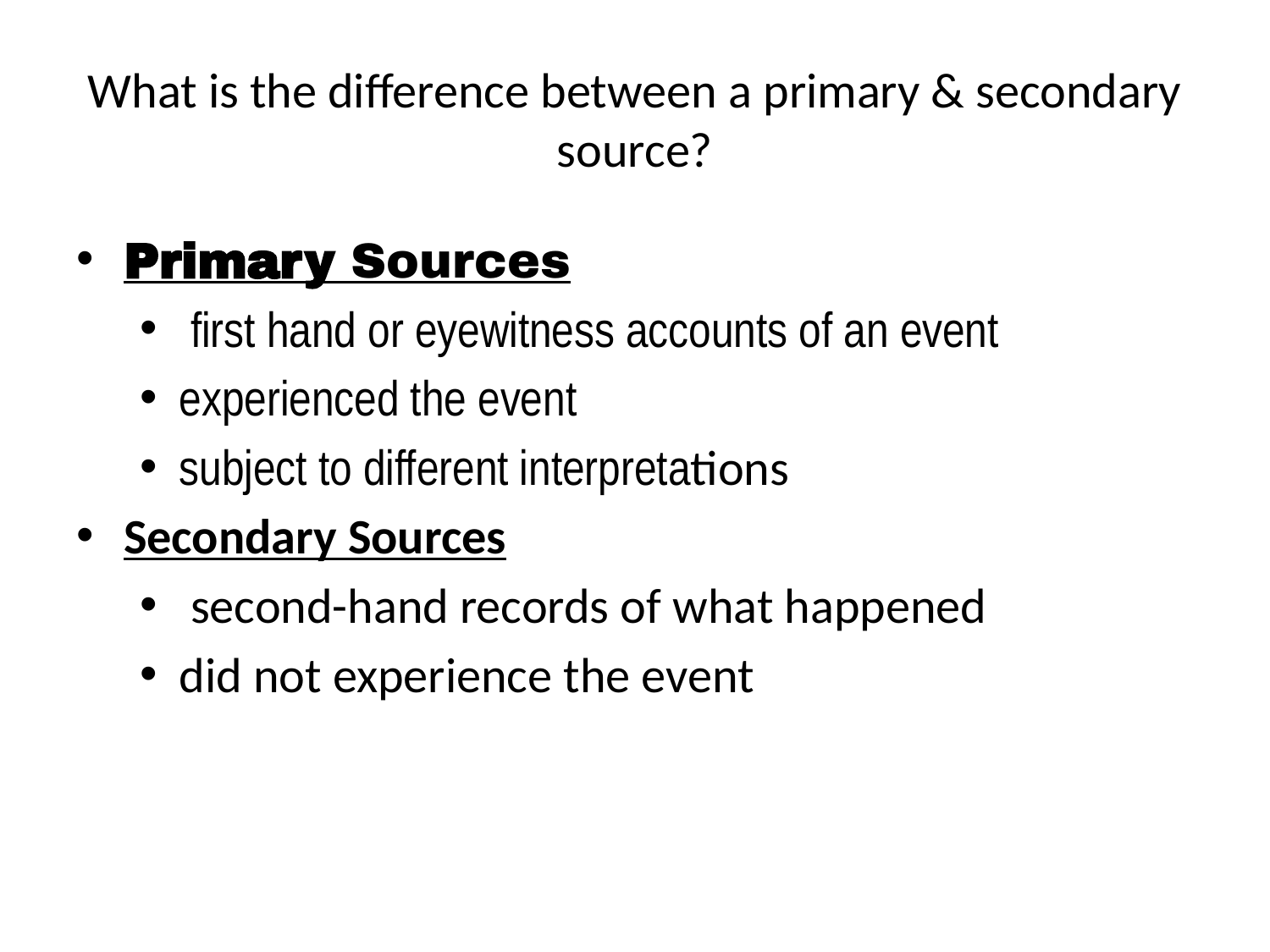

# What is the difference between a primary & secondary source?
Primary Sources
 first hand or eyewitness accounts of an event
experienced the event
subject to different interpretations
Secondary Sources
 second-hand records of what happened
did not experience the event